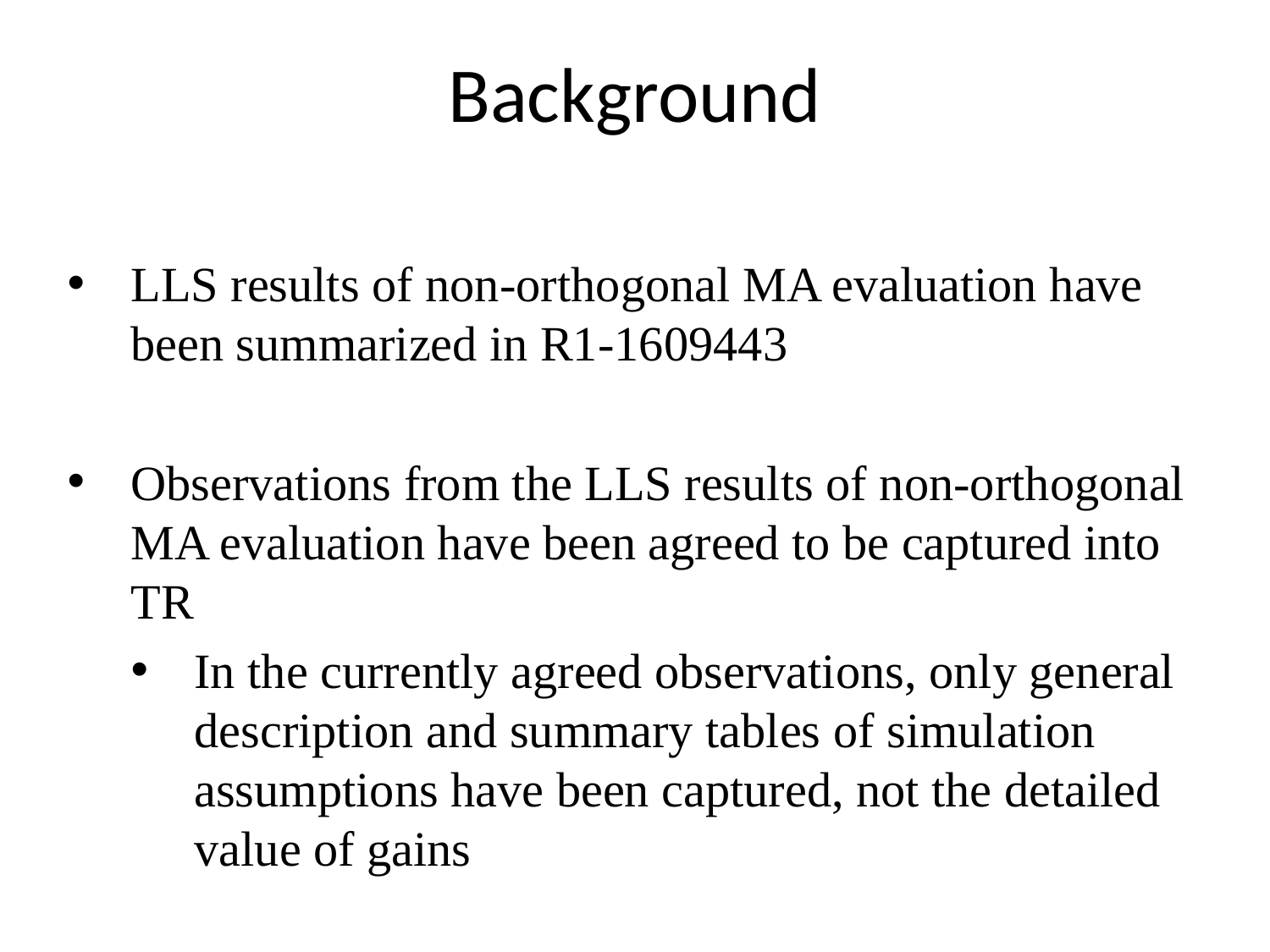

Background

LLS results of non-orthogonal MA evaluation have been summarized in R1-1609443

Observations from the LLS results of non-orthogonal MA evaluation have been agreed to be captured into TR
In the currently agreed observations, only general description and summary tables of simulation assumptions have been captured, not the detailed value of gains